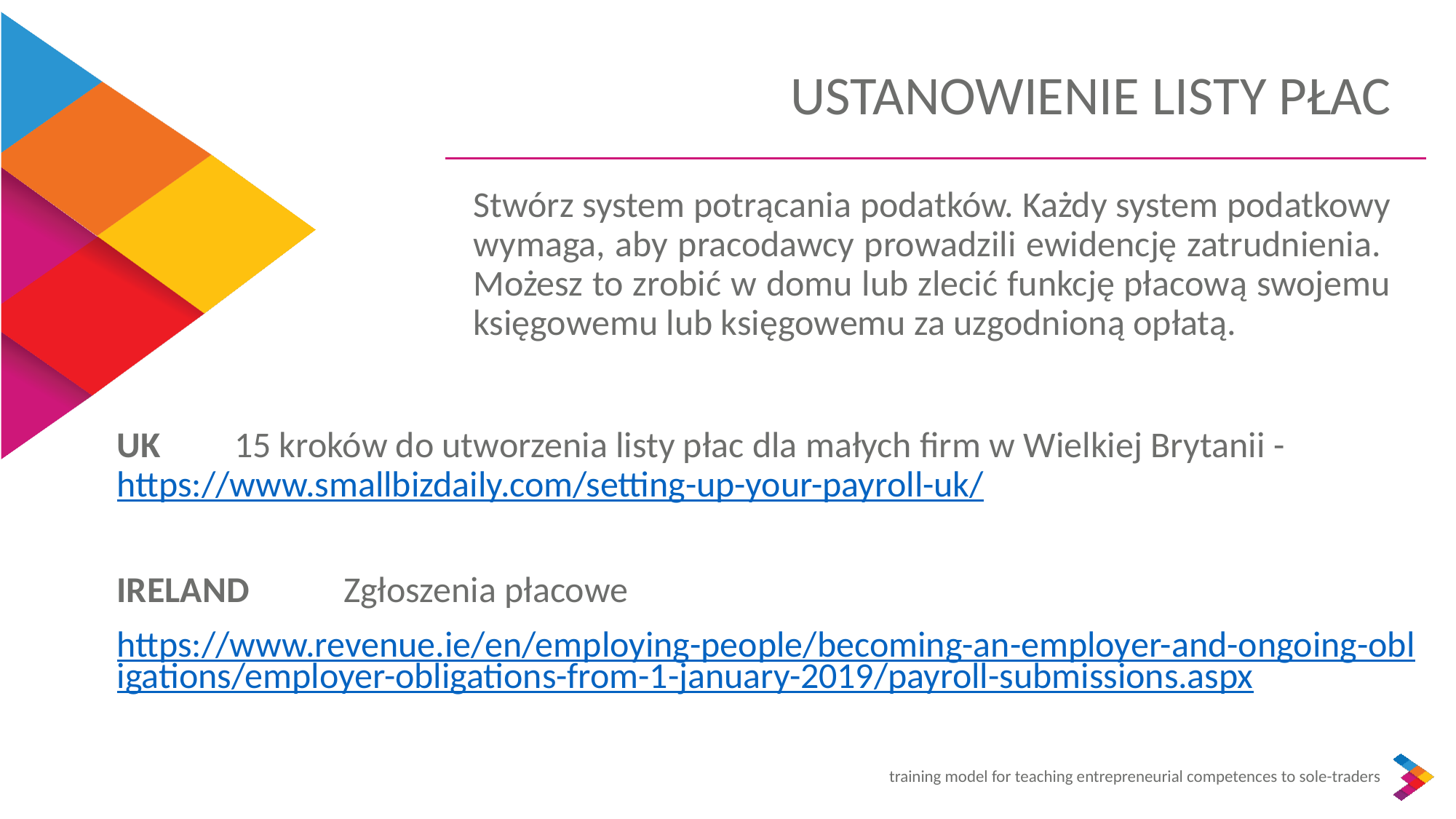

USTANOWIENIE LISTY PŁAC
Stwórz system potrącania podatków. Każdy system podatkowy wymaga, aby pracodawcy prowadzili ewidencję zatrudnienia.  Możesz to zrobić w domu lub zlecić funkcję płacową swojemu księgowemu lub księgowemu za uzgodnioną opłatą.

UK 	 15 kroków do utworzenia listy płac dla małych firm w Wielkiej Brytanii -  https://www.smallbizdaily.com/setting-up-your-payroll-uk/

IRELAND 	 Zgłoszenia płacowe
https://www.revenue.ie/en/employing-people/becoming-an-employer-and-ongoing-obligations/employer-obligations-from-1-january-2019/payroll-submissions.aspx